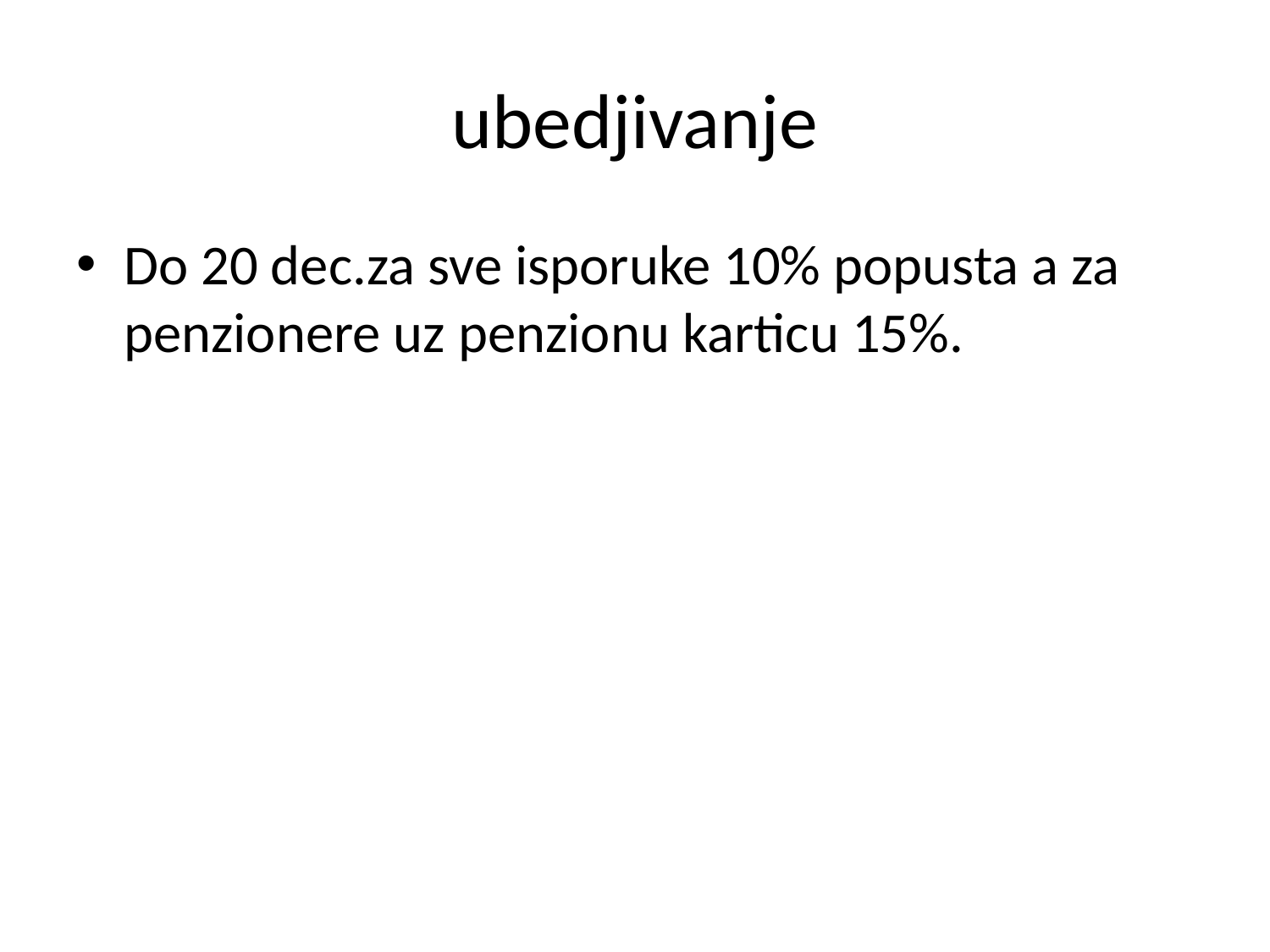

# ubedjivanje
Do 20 dec.za sve isporuke 10% popusta a za penzionere uz penzionu karticu 15%.